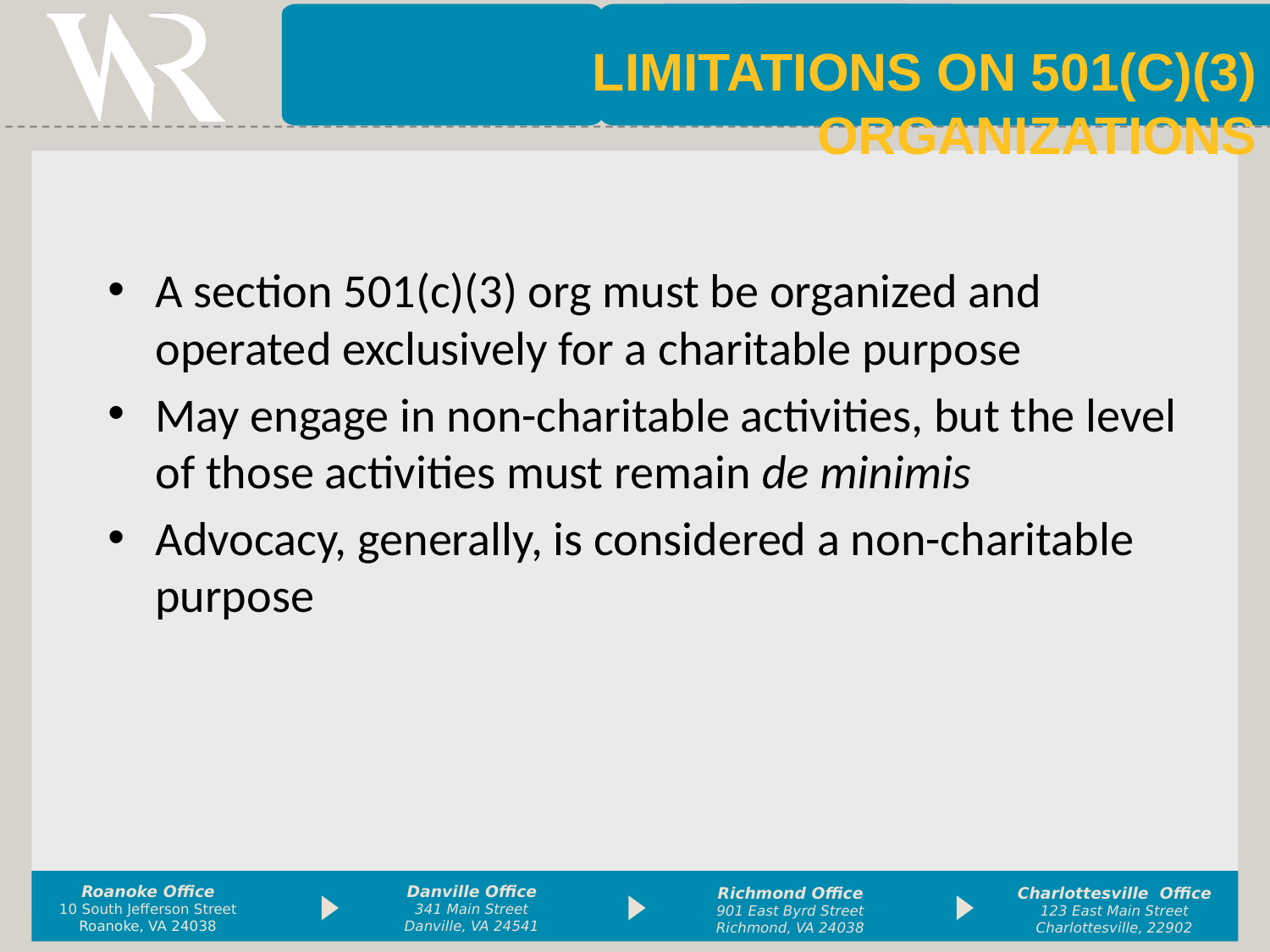

Limitations on 501(c)(3) Organizations
A section 501(c)(3) org must be organized and operated exclusively for a charitable purpose
May engage in non-charitable activities, but the level of those activities must remain de minimis
Advocacy, generally, is considered a non-charitable purpose